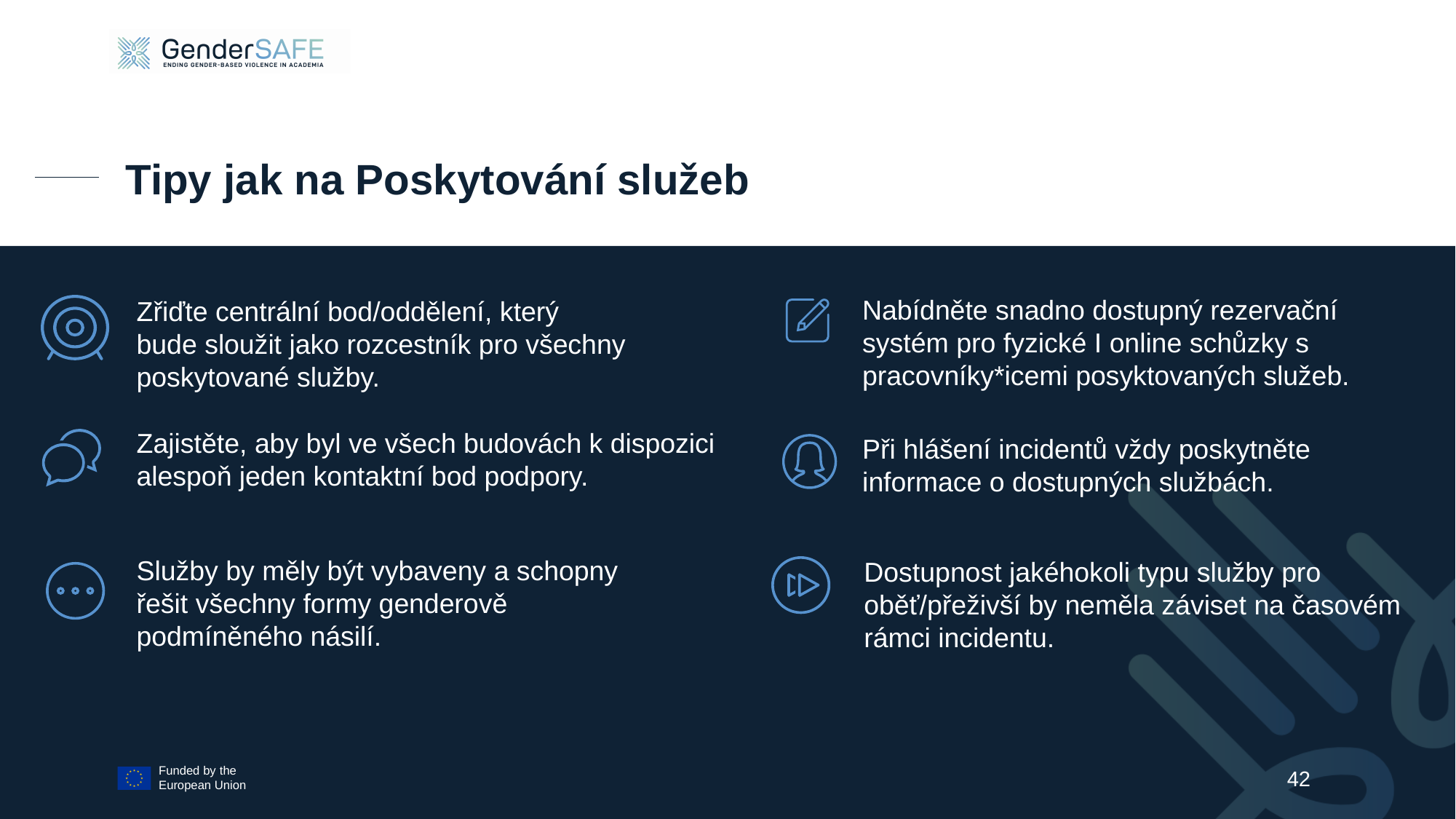

# Tipy jak na Poskytování služeb
Nabídněte snadno dostupný rezervační systém pro fyzické I online schůzky s pracovníky*icemi posyktovaných služeb.
Zřiďte centrální bod/oddělení, který bude sloužit jako rozcestník pro všechny poskytované služby.

Zajistěte, aby byl ve všech budovách k dispozici alespoň jeden kontaktní bod podpory.
Při hlášení incidentů vždy poskytněte informace o dostupných službách.

Služby by měly být vybaveny a schopny řešit všechny formy genderově podmíněného násilí.
Dostupnost jakéhokoli typu služby pro oběť/přeživší by neměla záviset na časovém rámci incidentu.